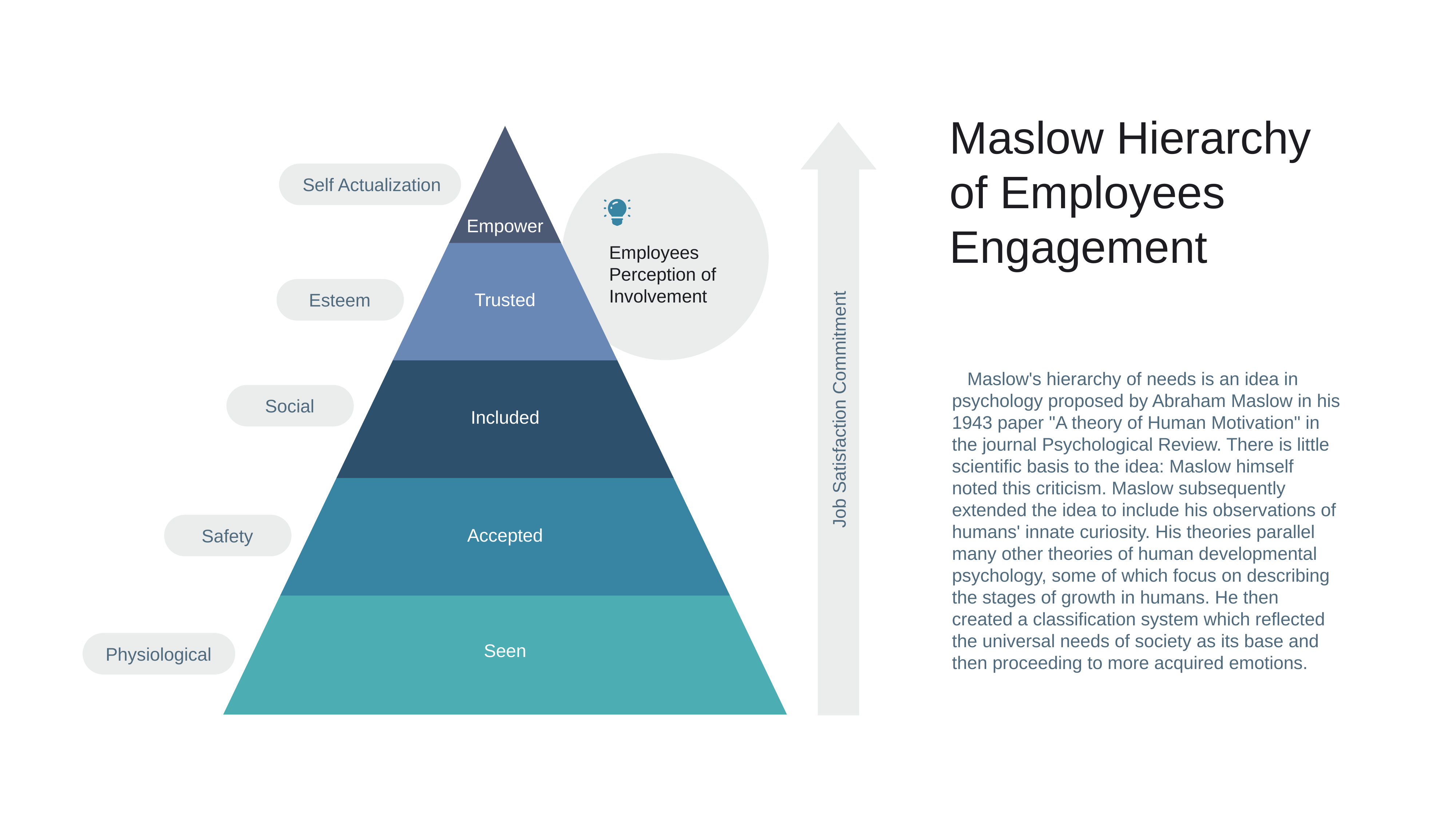

Maslow Hierarchy of Employees Engagement

Self Actualization

Empower
Employees Perception of Involvement

Esteem
Trusted

   Maslow's hierarchy of needs is an idea in psychology proposed by Abraham Maslow in his 1943 paper "A theory of Human Motivation" in the journal Psychological Review. There is little scientific basis to the idea: Maslow himself noted this criticism. Maslow subsequently extended the idea to include his observations of humans' innate curiosity. His theories parallel many other theories of human developmental psychology, some of which focus on describing the stages of growth in humans. He then created a classification system which reflected the universal needs of society as its base and then proceeding to more acquired emotions.

Social
Job Satisfaction Commitment
Included

Safety
Accepted

Physiological
Seen